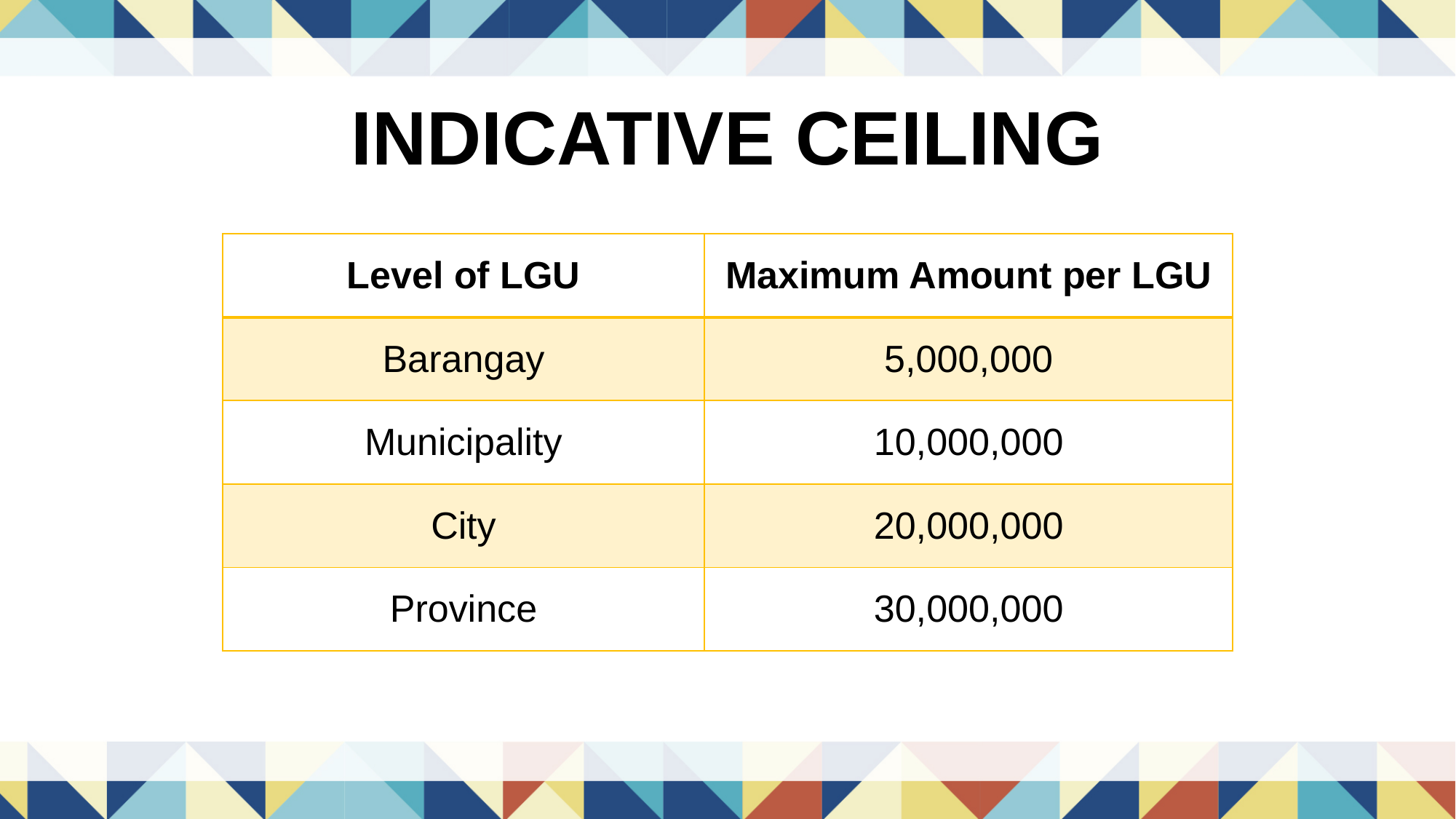

INDICATIVE CEILING
| Level of LGU | Maximum Amount per LGU |
| --- | --- |
| Barangay | 5,000,000 |
| Municipality | 10,000,000 |
| City | 20,000,000 |
| Province | 30,000,000 |